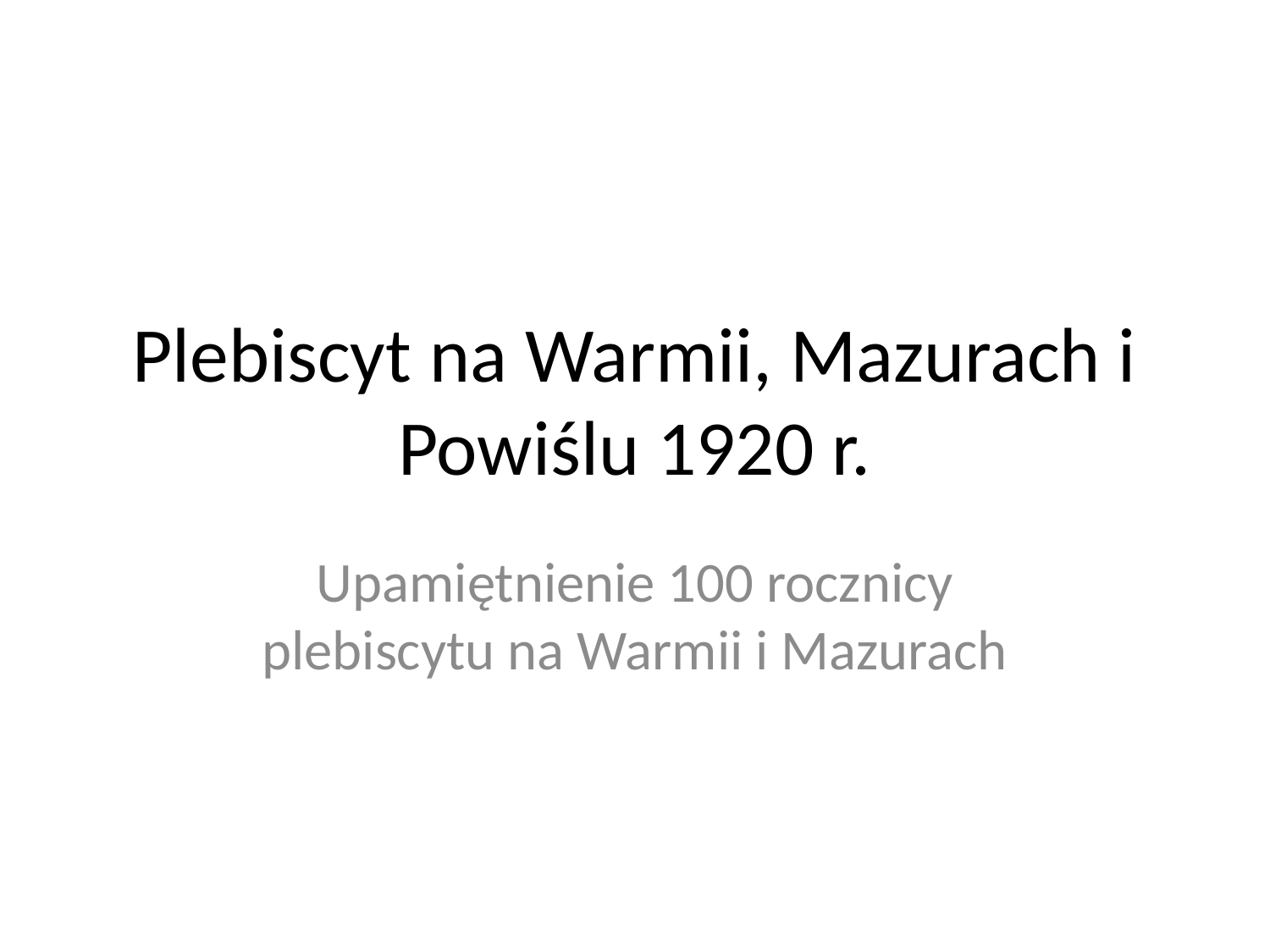

# Plebiscyt na Warmii, Mazurach i Powiślu 1920 r.
Upamiętnienie 100 rocznicy plebiscytu na Warmii i Mazurach